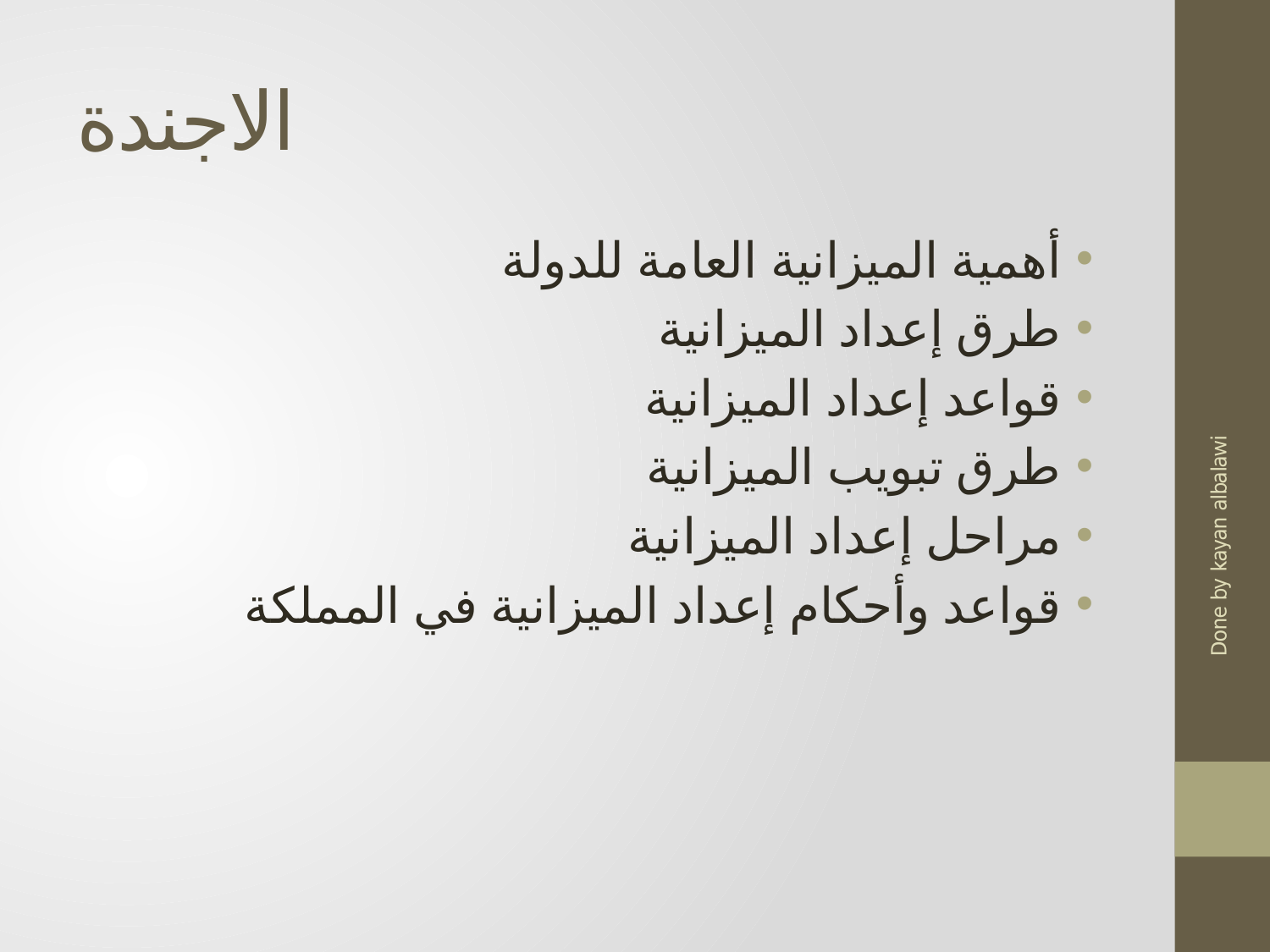

# الاجندة
أهمية الميزانية العامة للدولة
طرق إعداد الميزانية
قواعد إعداد الميزانية
طرق تبويب الميزانية
مراحل إعداد الميزانية
قواعد وأحكام إعداد الميزانية في المملكة
Done by kayan albalawi